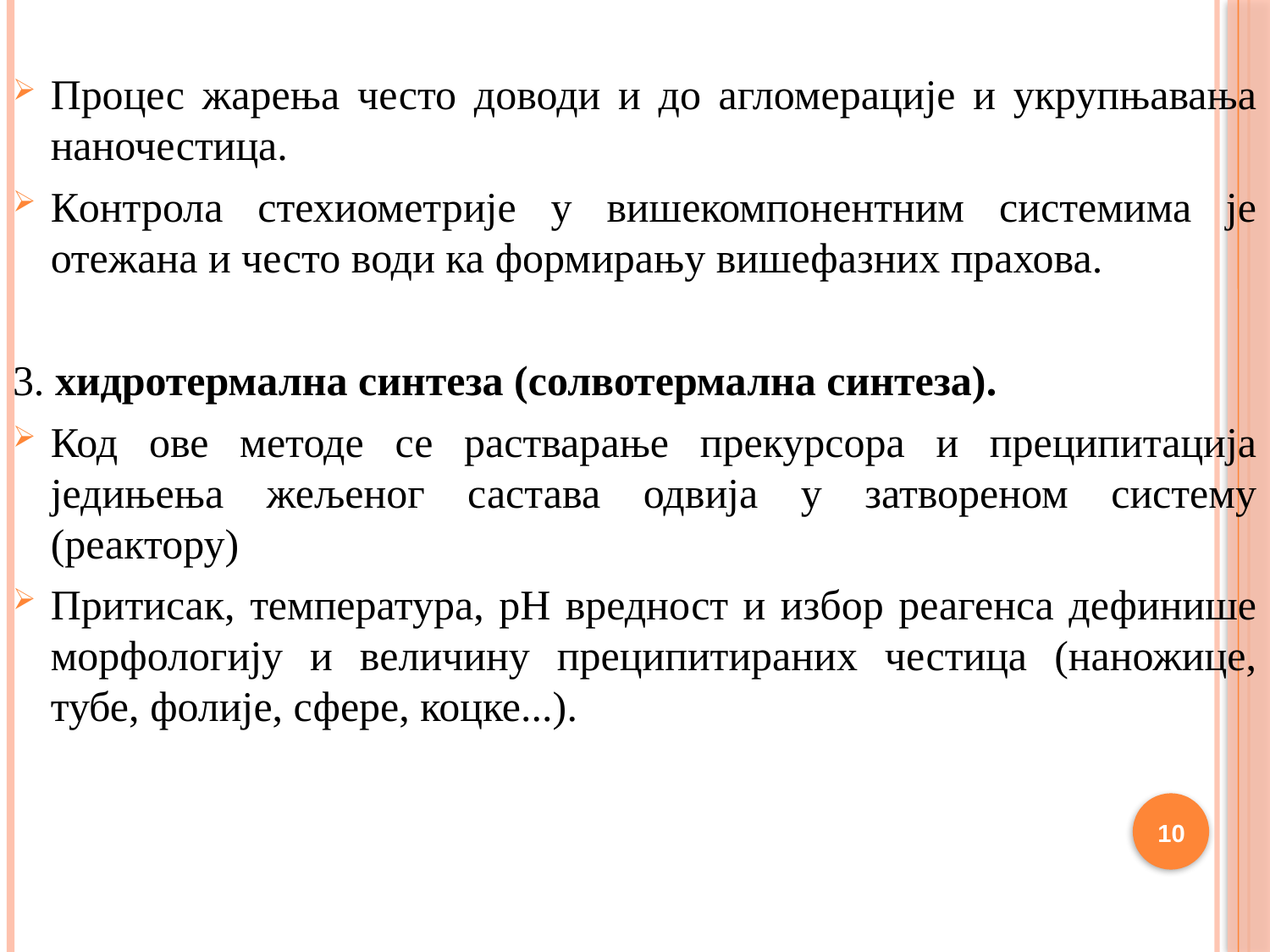

Процес жарења често доводи и до агломерације и укрупњавања наночестица.
Контрола стехиометрије у вишекомпонентним системима је отежана и често води ка формирању вишефазних прахова.

3. хидротермална синтеза (солвотермална синтеза).
Код ове методе се растварање прекурсора и преципитација једињења жељеног састава одвија у затвореном систему (реактору)
Притисак, температура, pH вредност и избор реагенса дефинише морфологију и величину преципитираних честица (наножице, тубе, фолије, сфере, коцке...).

10